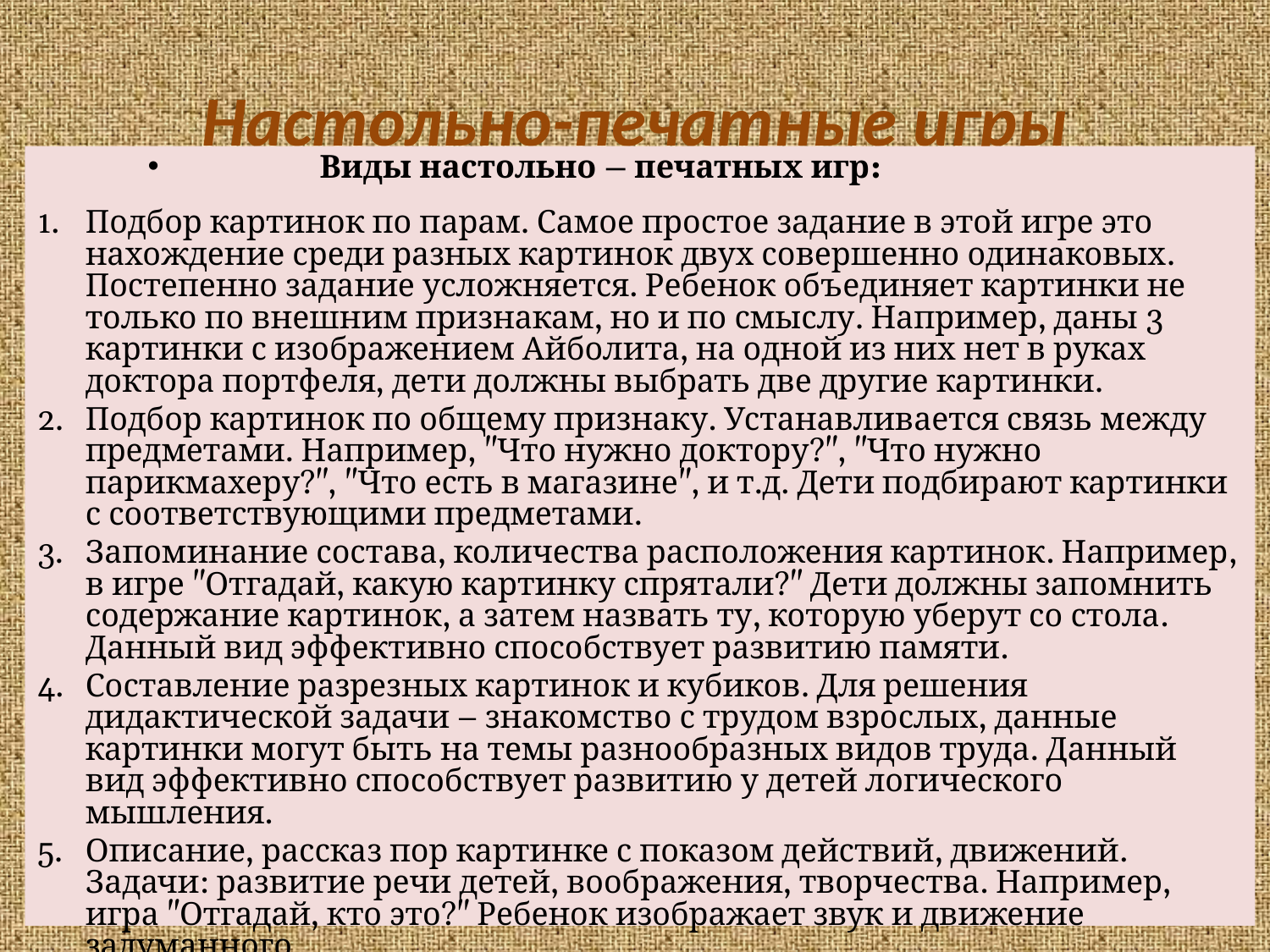

# Настольно-печатные игры
                    Виды настольно – печатных игр:
Подбор картинок по парам. Самое простое задание в этой игре это нахождение среди разных картинок двух совершенно одинаковых. Постепенно задание усложняется. Ребенок объединяет картинки не только по внешним признакам, но и по смыслу. Например, даны 3 картинки с изображением Айболита, на одной из них нет в руках доктора портфеля, дети должны выбрать две другие картинки.
Подбор картинок по общему признаку. Устанавливается связь между предметами. Например, "Что нужно доктору?", "Что нужно парикмахеру?", "Что есть в магазине", и т.д. Дети подбирают картинки с соответствующими предметами.
Запоминание состава, количества расположения картинок. Например, в игре "Отгадай, какую картинку спрятали?" Дети должны запомнить содержание картинок, а затем назвать ту, которую уберут со стола. Данный вид эффективно способствует развитию памяти.
Составление разрезных картинок и кубиков. Для решения дидактической задачи – знакомство с трудом взрослых, данные картинки могут быть на темы разнообразных видов труда. Данный вид эффективно способствует развитию у детей логического мышления.
Описание, рассказ пор картинке с показом действий, движений. Задачи: развитие речи детей, воображения, творчества. Например, игра "Отгадай, кто это?" Ребенок изображает звук и движение задуманного.